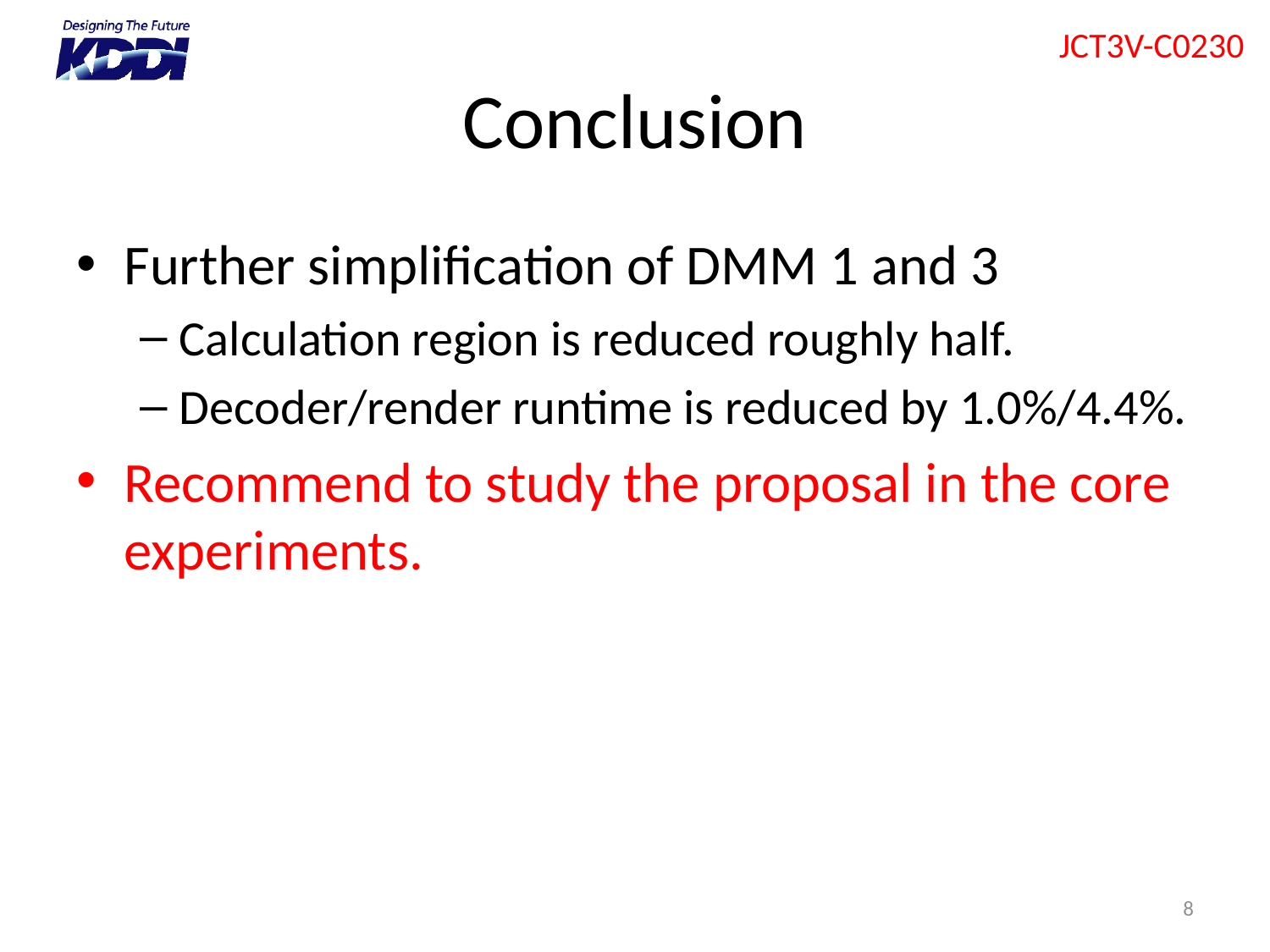

# Conclusion
Further simplification of DMM 1 and 3
Calculation region is reduced roughly half.
Decoder/render runtime is reduced by 1.0%/4.4%.
Recommend to study the proposal in the core experiments.
8